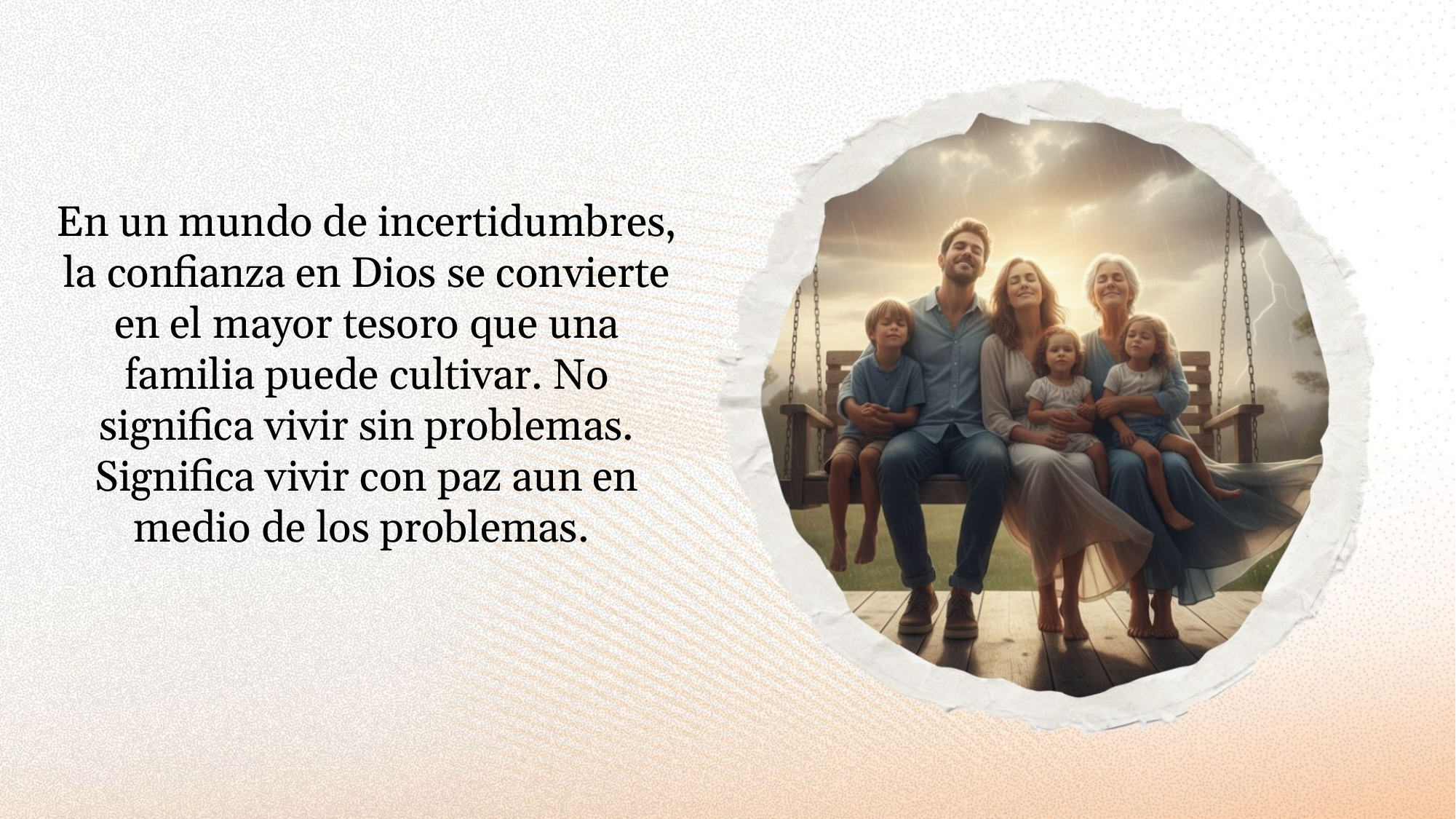

En un mundo de incertidumbres, la confianza en Dios se convierte en el mayor tesoro que una familia puede cultivar. No significa vivir sin problemas. Significa vivir con paz aun en medio de los problemas.